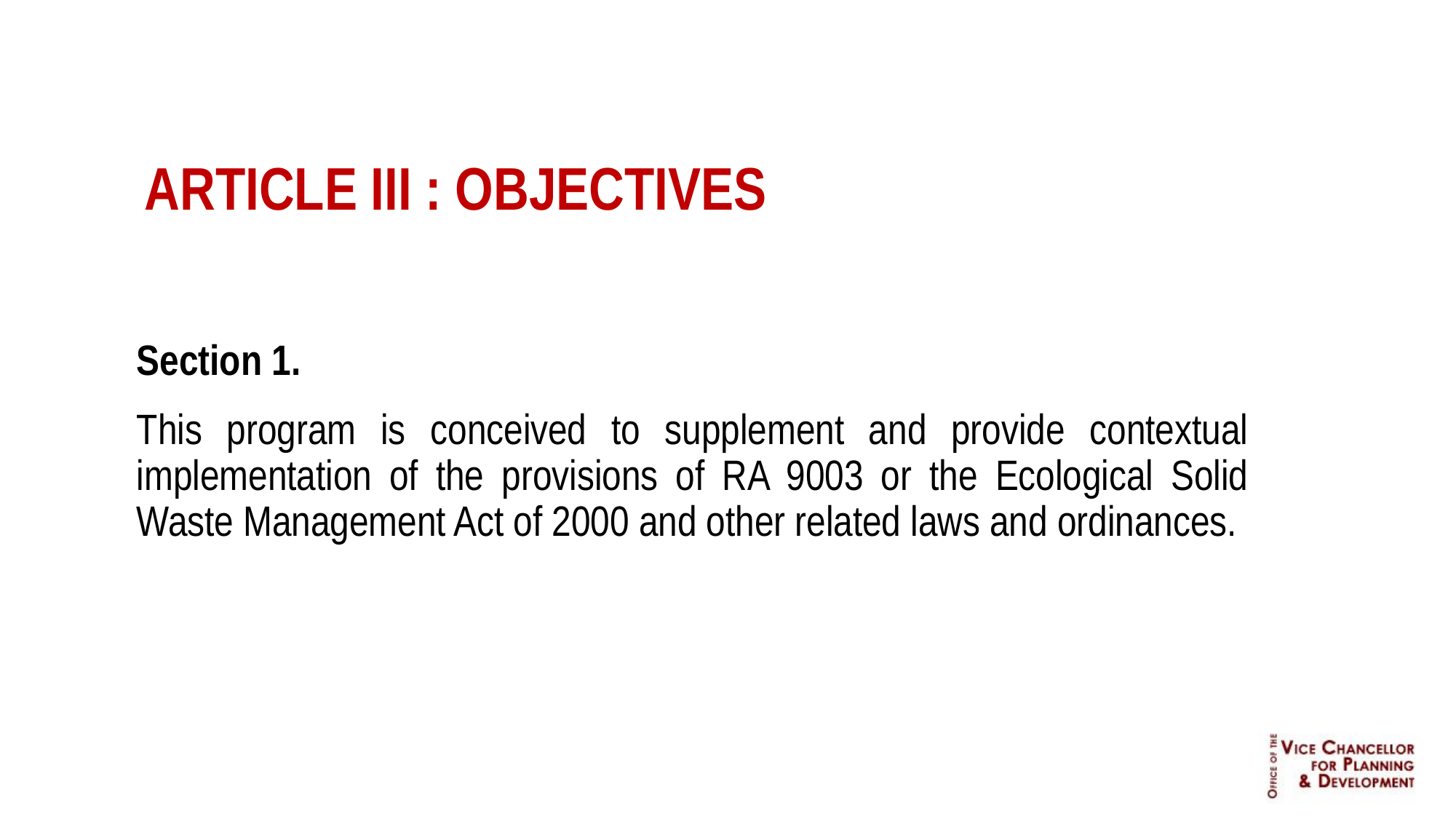

ARTICLE III : OBJECTIVES

Section 1.

This program is conceived to supplement and provide contextual implementation of the provisions of RA 9003 or the Ecological Solid Waste Management Act of 2000 and other related laws and ordinances.